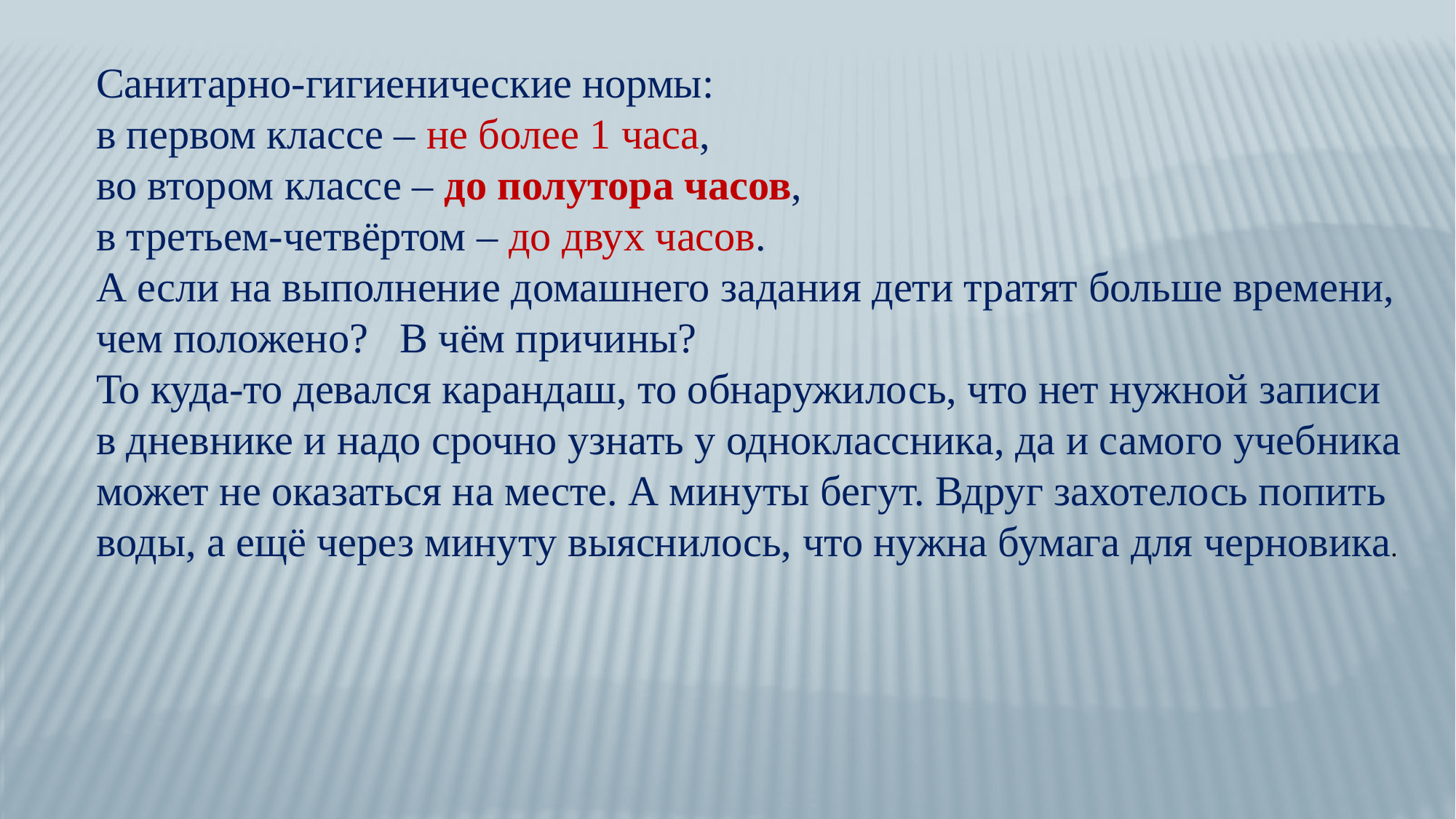

Санитарно-гигиенические нормы:
в первом классе – не более 1 часа,
во втором классе – до полутора часов,
в третьем-четвёртом – до двух часов.
А если на выполнение домашнего задания дети тратят больше времени, чем положено?   В чём причины?
То куда-то девался карандаш, то обнаружилось, что нет нужной записи в дневнике и надо срочно узнать у одноклассника, да и самого учебника может не оказаться на месте. А минуты бегут. Вдруг захотелось попить воды, а ещё через минуту выяснилось, что нужна бумага для черновика.